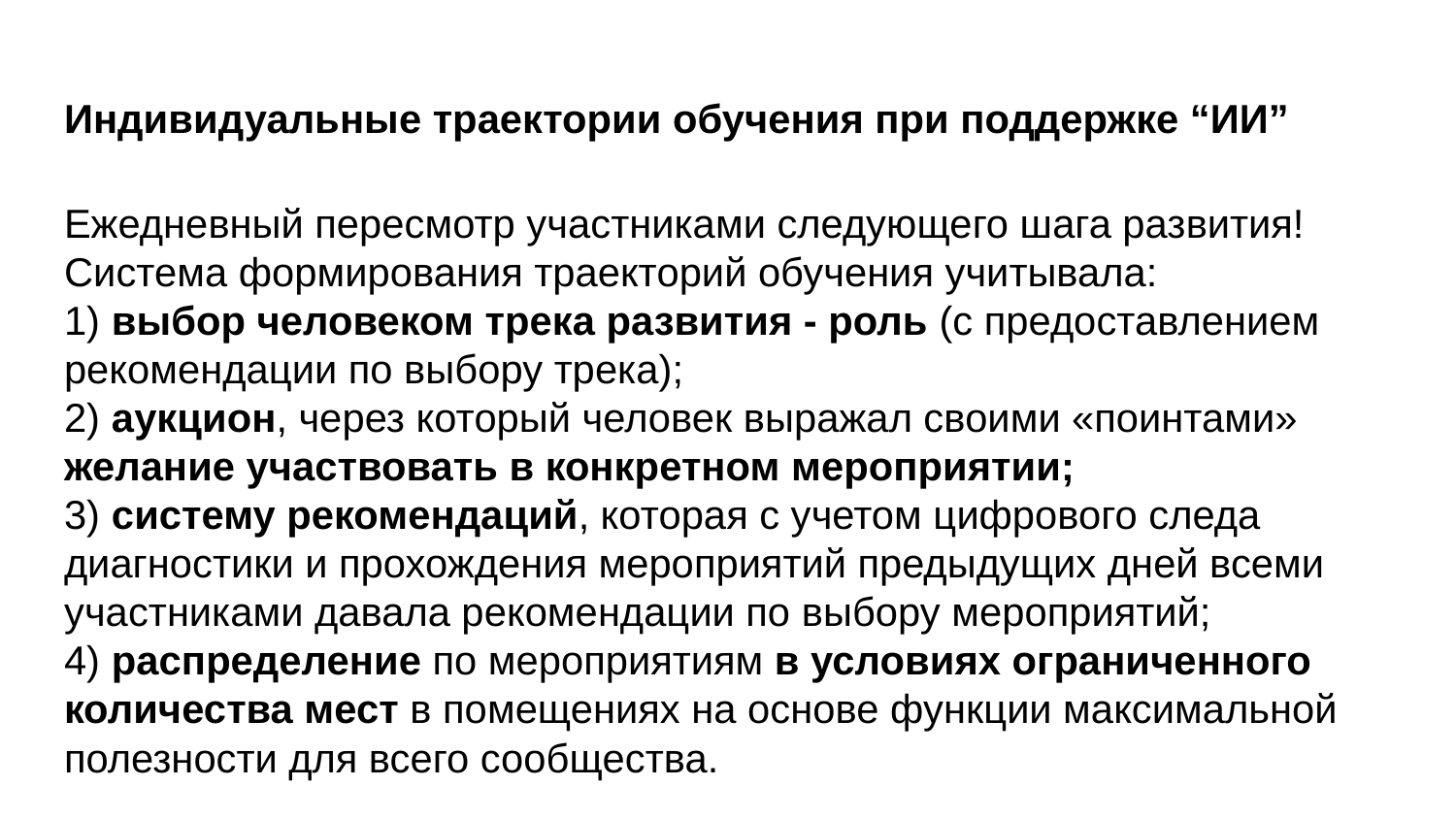

# Индивидуальные траектории обучения при поддержке “ИИ”
Ежедневный пересмотр участниками следующего шага развития!
Система формирования траекторий обучения учитывала:
1) выбор человеком трека развития - роль (с предоставлением рекомендации по выбору трека);
2) аукцион, через который человек выражал своими «поинтами» желание участвовать в конкретном мероприятии;
3) систему рекомендаций, которая с учетом цифрового следа диагностики и прохождения мероприятий предыдущих дней всеми участниками давала рекомендации по выбору мероприятий;
4) распределение по мероприятиям в условиях ограниченного количества мест в помещениях на основе функции максимальной полезности для всего сообщества.